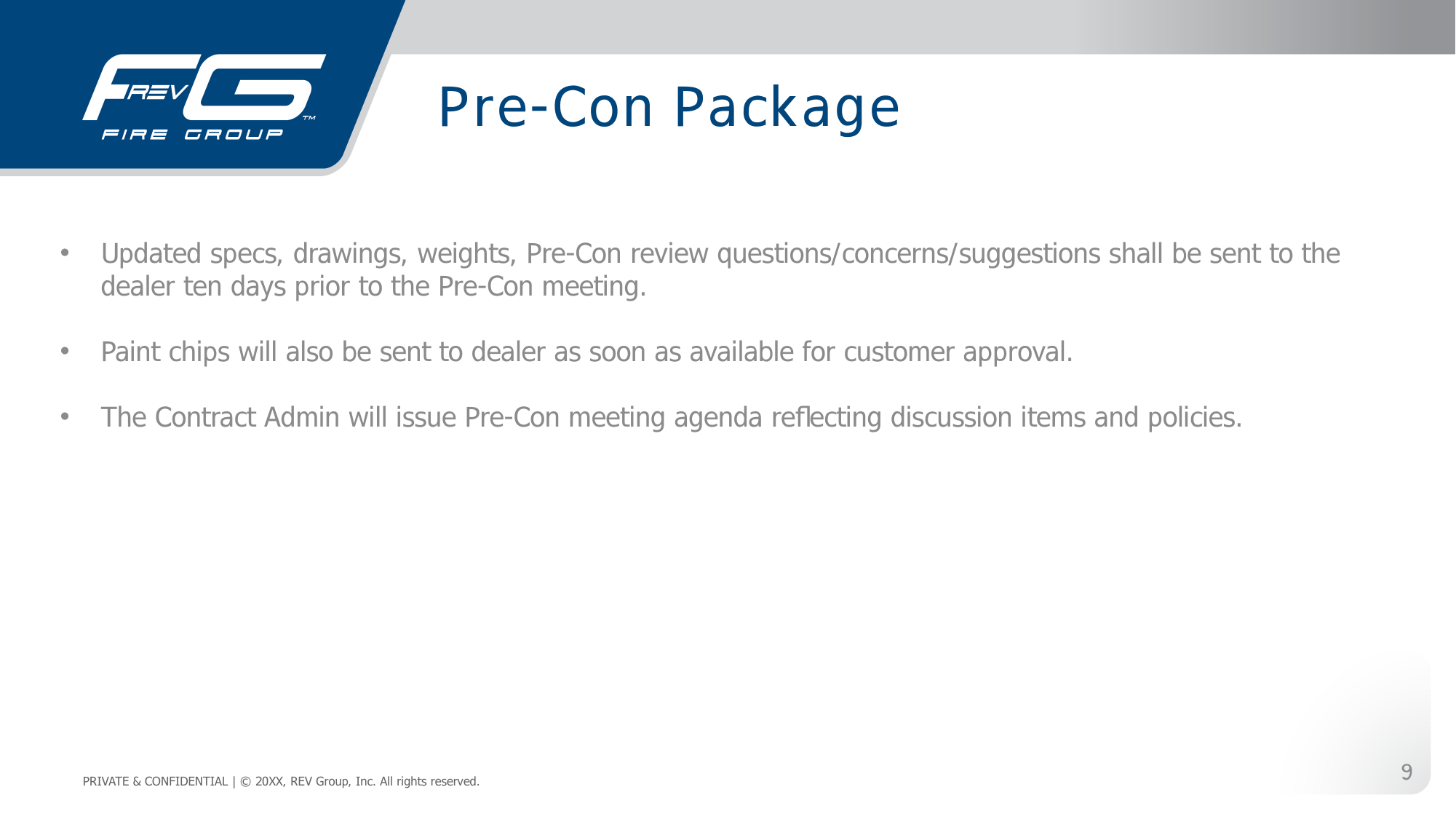

# Pre-Con Package
Updated specs, drawings, weights, Pre-Con review questions/concerns/suggestions shall be sent to the dealer ten days prior to the Pre-Con meeting.

Paint chips will also be sent to dealer as soon as available for customer approval.

The Contract Admin will issue Pre-Con meeting agenda reflecting discussion items and policies.
9
PRIVATE & CONFIDENTIAL | © 20XX, REV Group, Inc. All rights reserved.